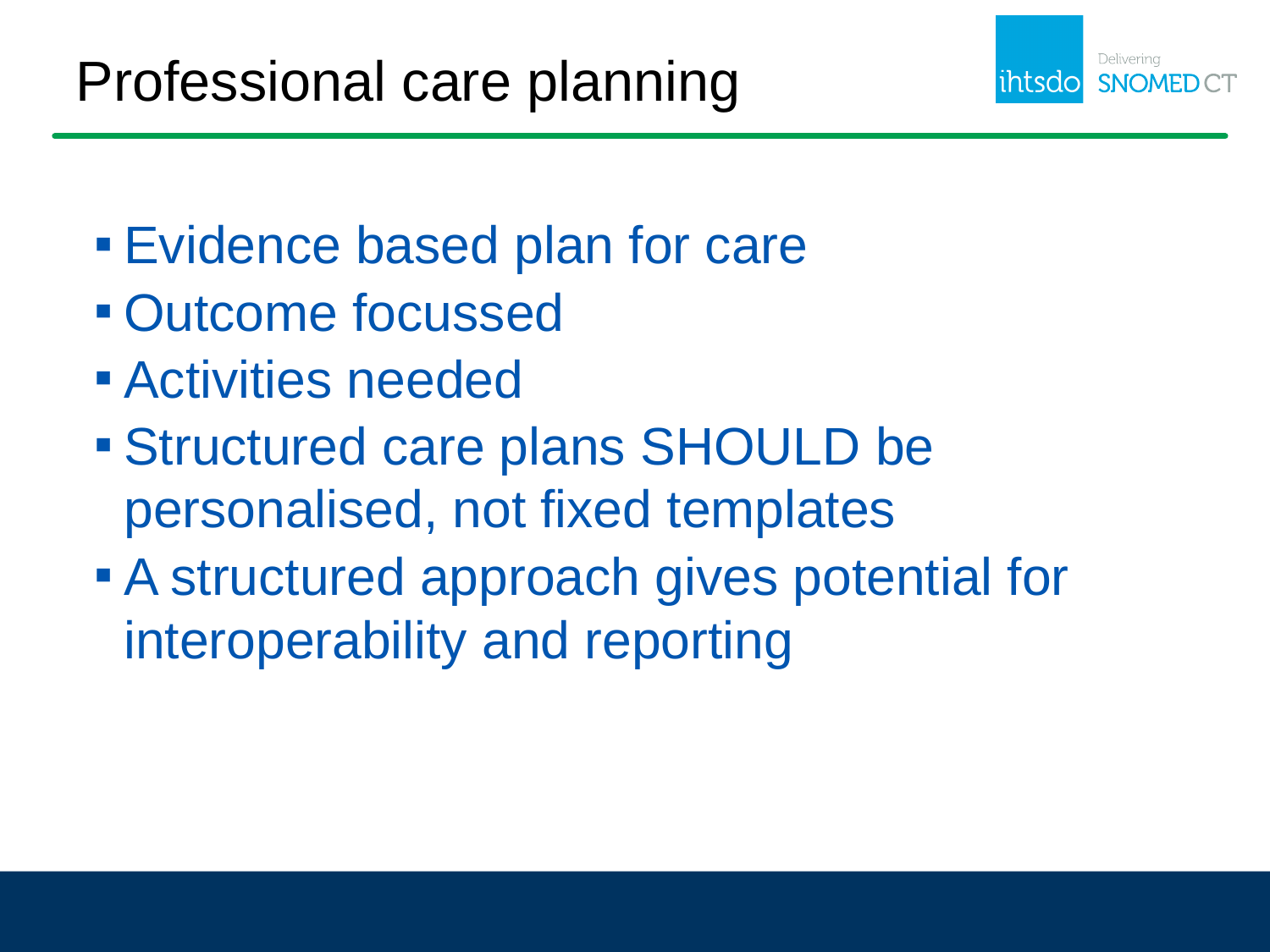

Professional care planning
Evidence based plan for care
Outcome focussed
Activities needed
Structured care plans SHOULD be personalised, not fixed templates
A structured approach gives potential for interoperability and reporting